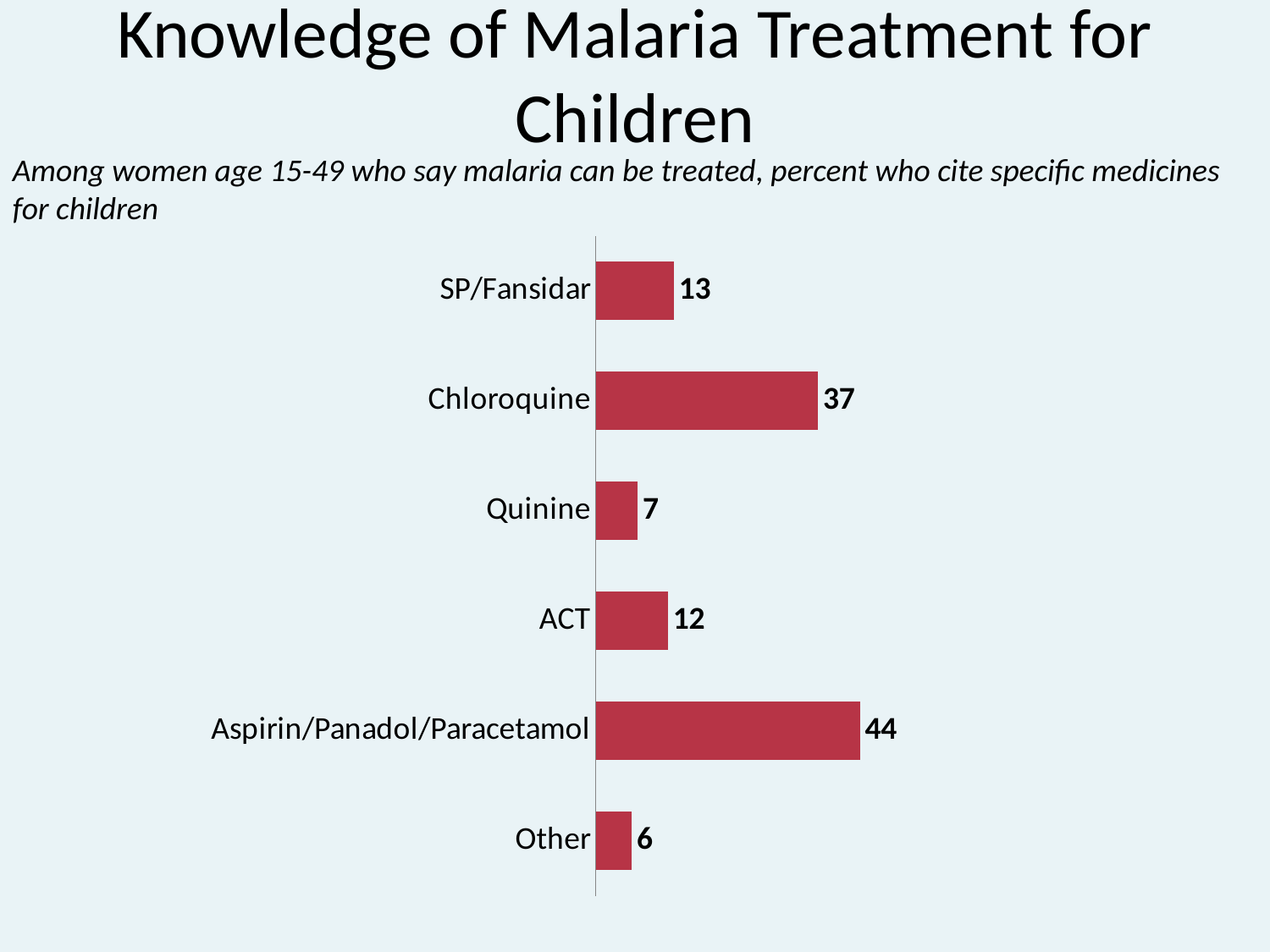

# Knowledge of Malaria Treatment for Children
Among women age 15-49 who say malaria can be treated, percent who cite specific medicines for children

### Chart

| Category | Series 1 |
|---|---|
| Other | 6.0 |
| Aspirin/Panadol/Paracetamol | 44.0 |
| ACT | 12.0 |
| Quinine | 7.0 |
| Chloroquine | 37.0 |
| SP/Fansidar | 13.0 |